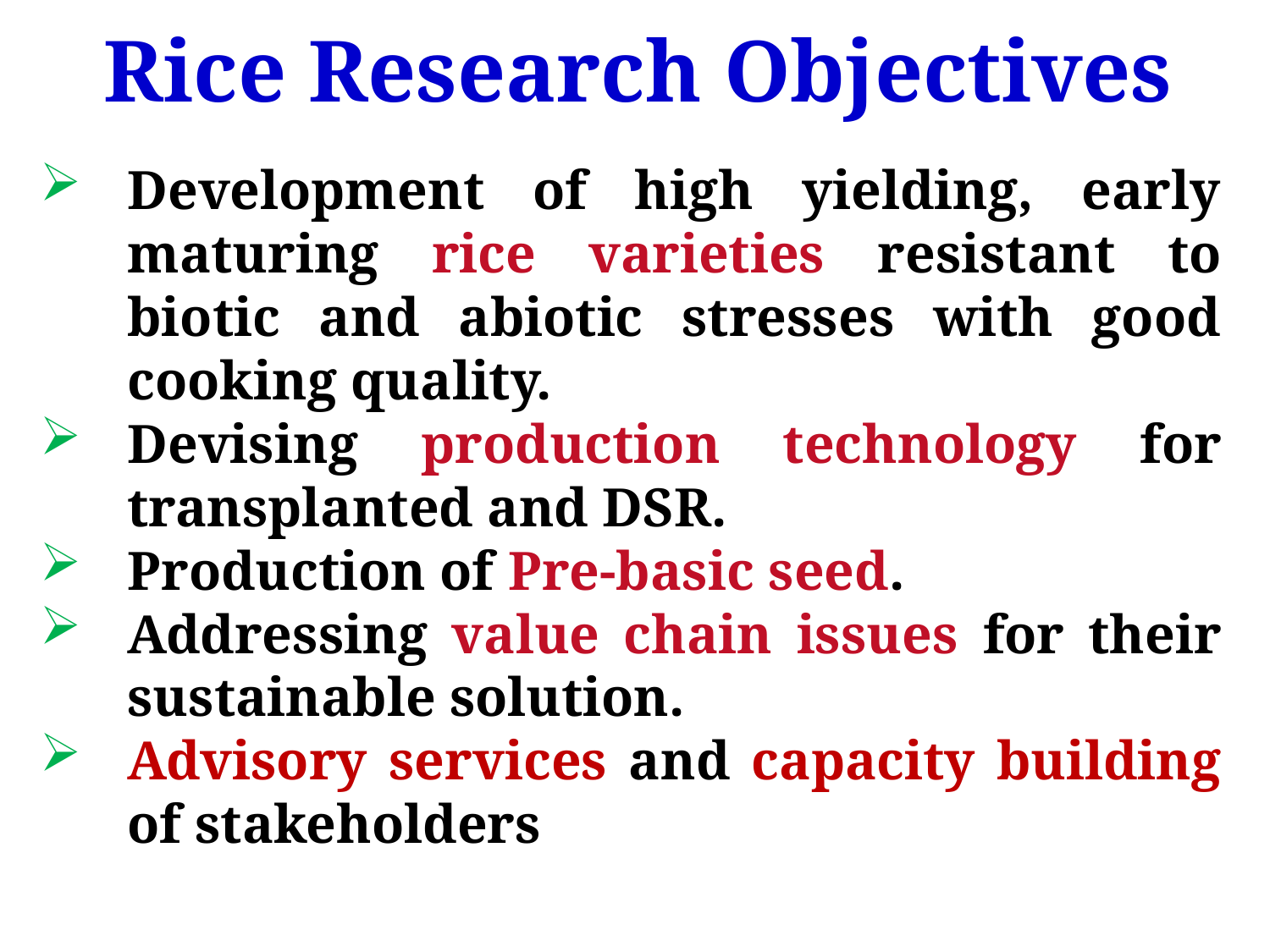

Rice Research Objectives
Development of high yielding, early maturing rice varieties resistant to biotic and abiotic stresses with good cooking quality.
Devising production technology for transplanted and DSR.
Production of Pre-basic seed.
Addressing value chain issues for their sustainable solution.
Advisory services and capacity building of stakeholders